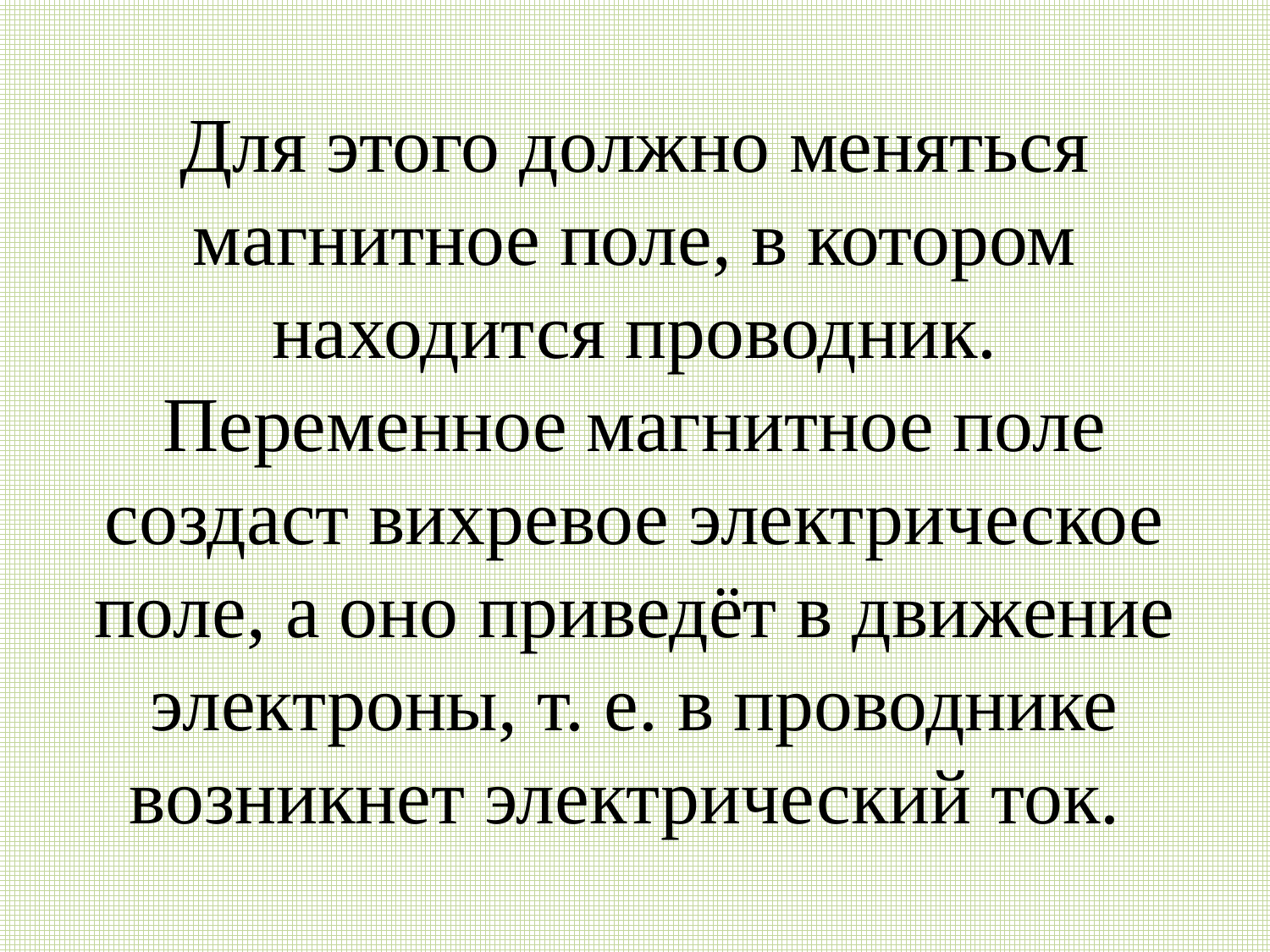

# Для этого должно меняться магнитное поле, в котором находится проводник. Переменное магнитное поле создаст вихревое электрическое поле, а оно приведёт в движение электроны, т. е. в проводнике возникнет электрический ток.